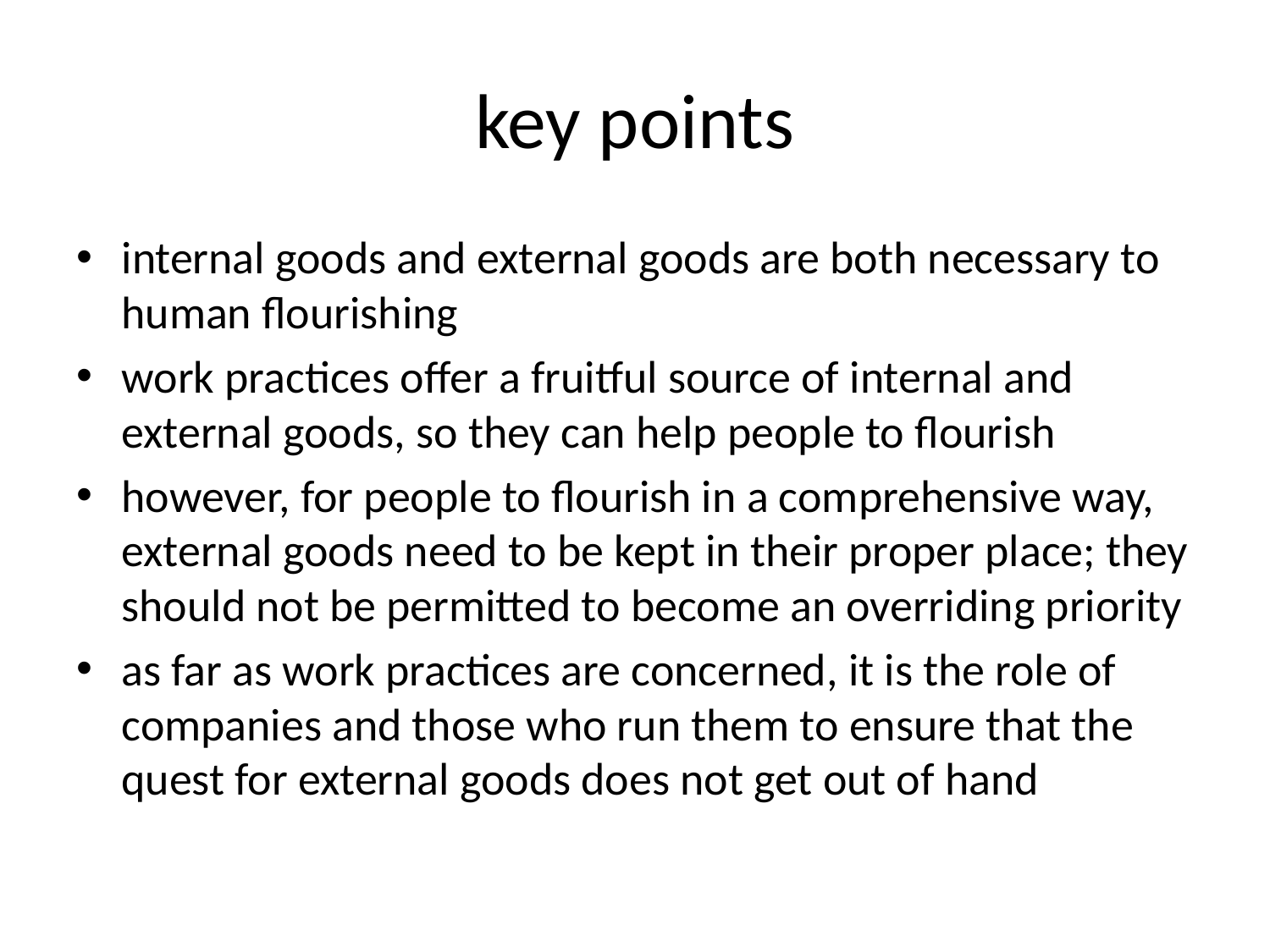

# key points
internal goods and external goods are both necessary to human flourishing
work practices offer a fruitful source of internal and external goods, so they can help people to flourish
however, for people to flourish in a comprehensive way, external goods need to be kept in their proper place; they should not be permitted to become an overriding priority
as far as work practices are concerned, it is the role of companies and those who run them to ensure that the quest for external goods does not get out of hand